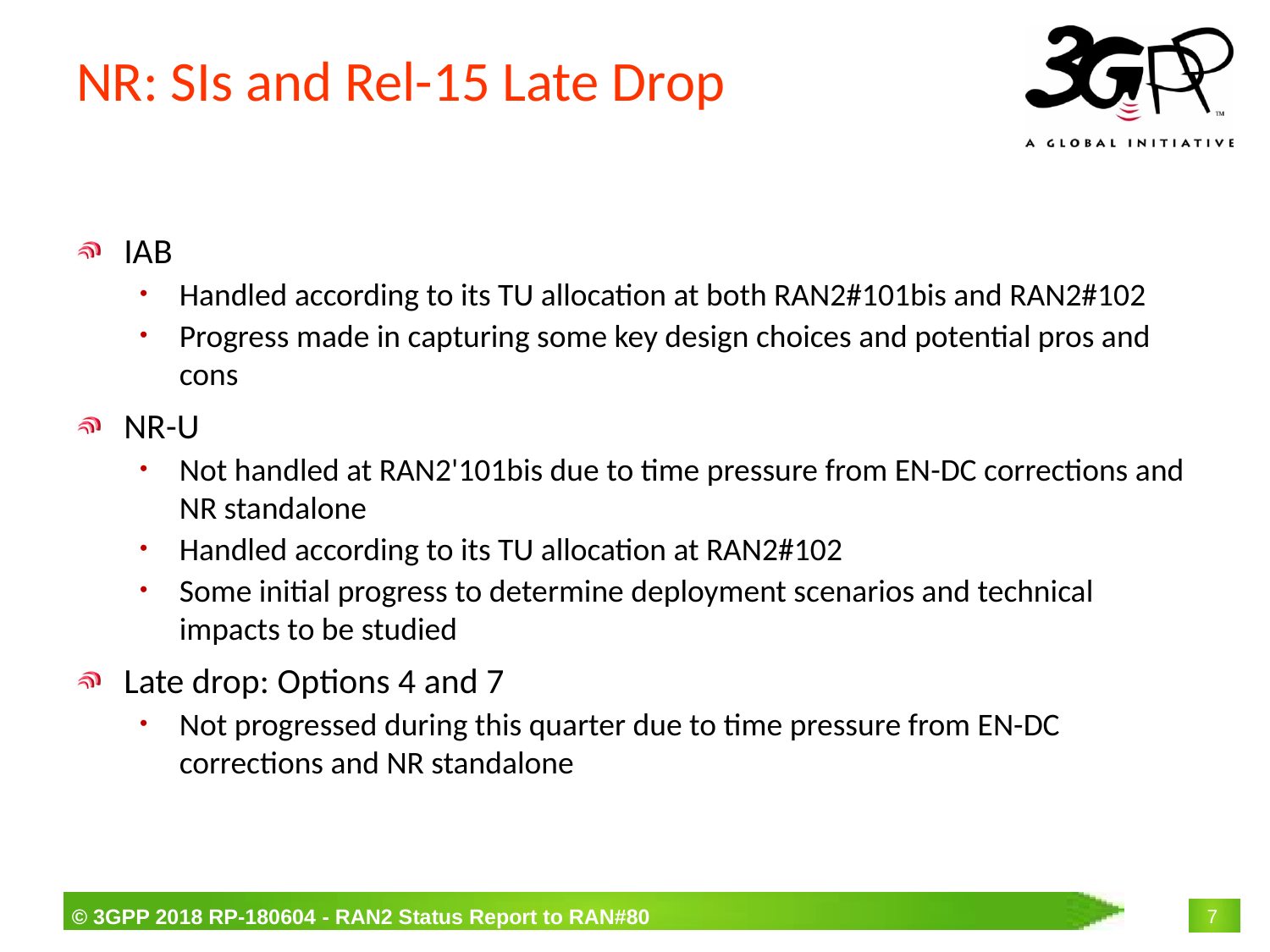

# NR: SIs and Rel-15 Late Drop
IAB
Handled according to its TU allocation at both RAN2#101bis and RAN2#102
Progress made in capturing some key design choices and potential pros and cons
NR-U
Not handled at RAN2'101bis due to time pressure from EN-DC corrections and NR standalone
Handled according to its TU allocation at RAN2#102
Some initial progress to determine deployment scenarios and technical impacts to be studied
Late drop: Options 4 and 7
Not progressed during this quarter due to time pressure from EN-DC corrections and NR standalone